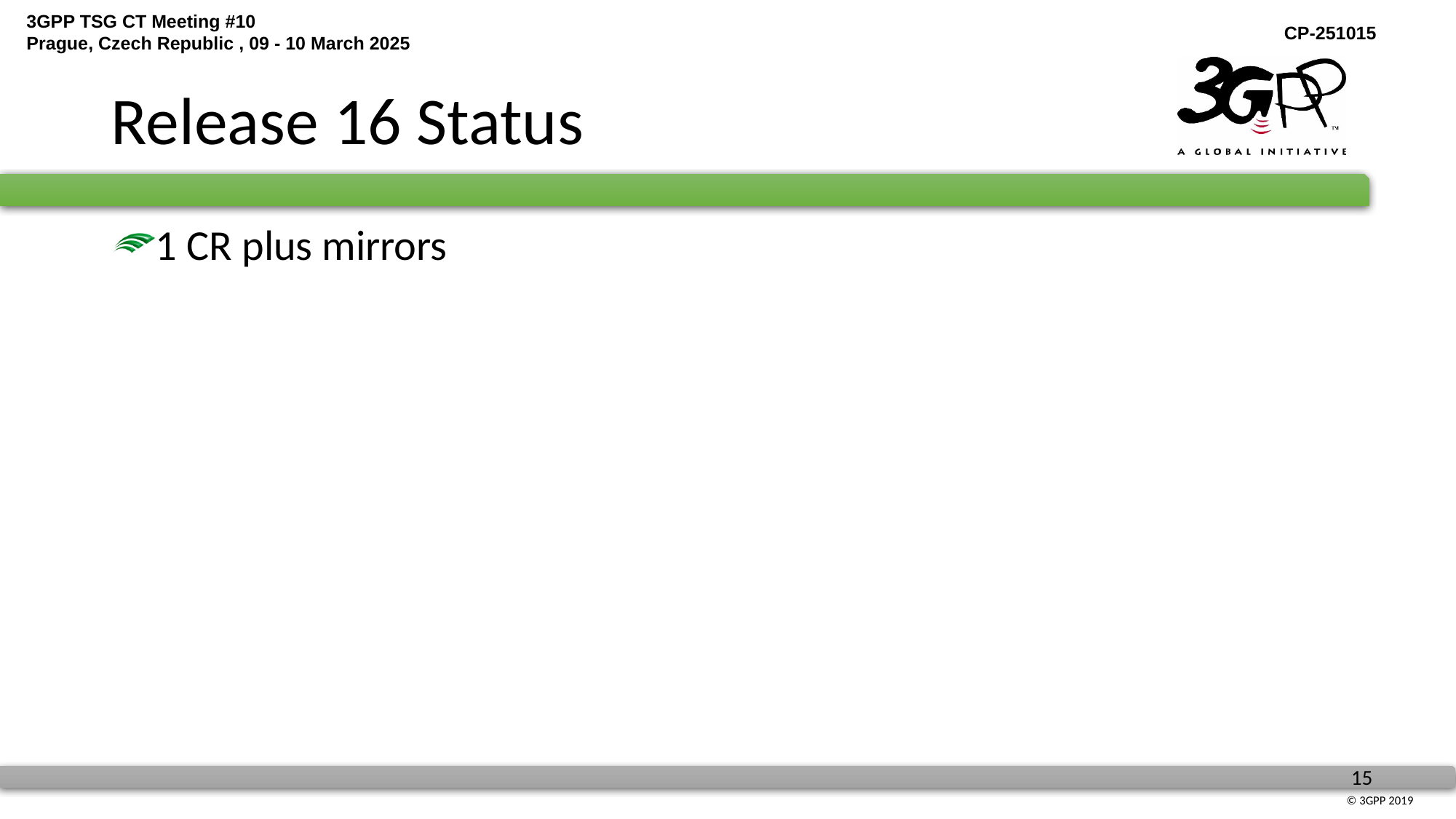

# Release 16 Status
1 CR plus mirrors